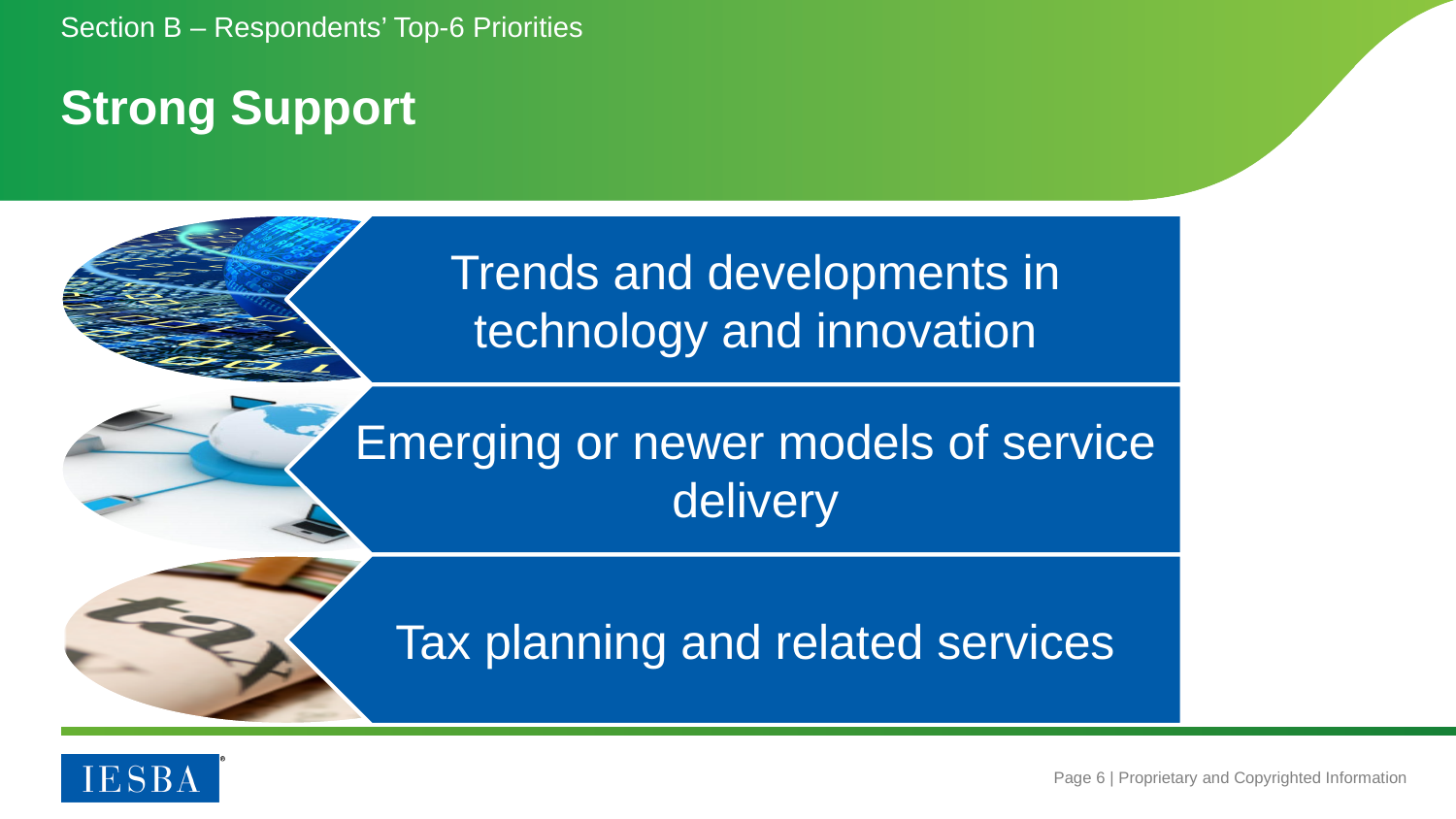

Section B – Respondents’ Top-6 Priorities
# Strong Support
Trends and developments in technology and innovation
Emerging or newer models of service delivery
Tax planning and related services